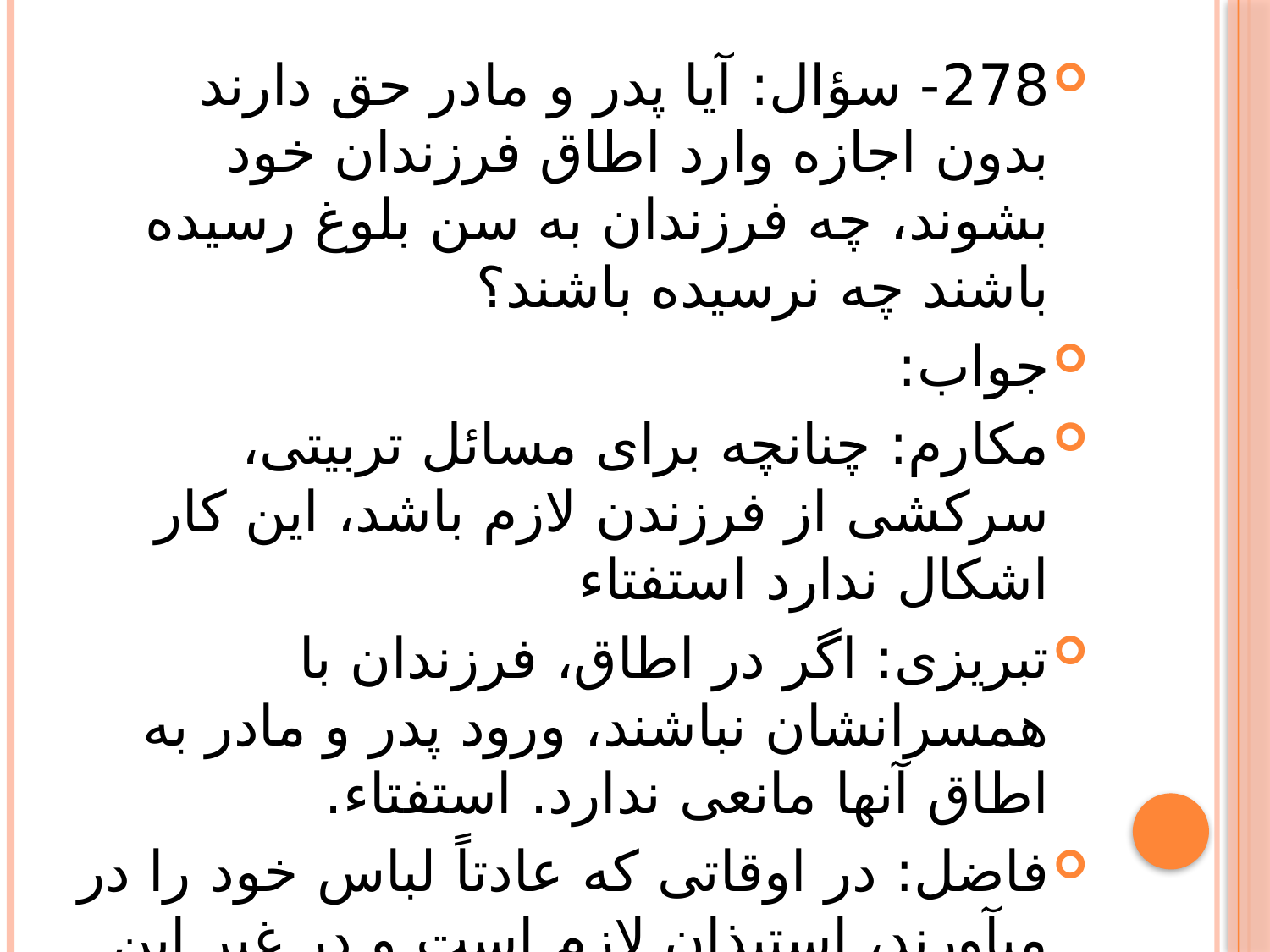

#
278- سؤال: آيا پدر و مادر حق دارند بدون اجازه وارد اطاق فرزندان خود بشوند، چه فرزندان به سن بلوغ رسيده باشند چه نرسيده باشند؟
جواب:
مكارم: چنانچه براى مسائل تربيتى، سركشى از فرزندن لازم باشد، اين كار اشكال ندارد استفتاء
تبريزى: اگر در اطاق، فرزندان با همسرانشان نباشند، ورود پدر و مادر به اطاق آنها مانعى ندارد. استفتاء.
فاضل: در اوقاتى كه عادتاً لباس خود را در مى‏آورند، استيذان لازم است و در غير اين اوقات لازم نيست. استفتاء.